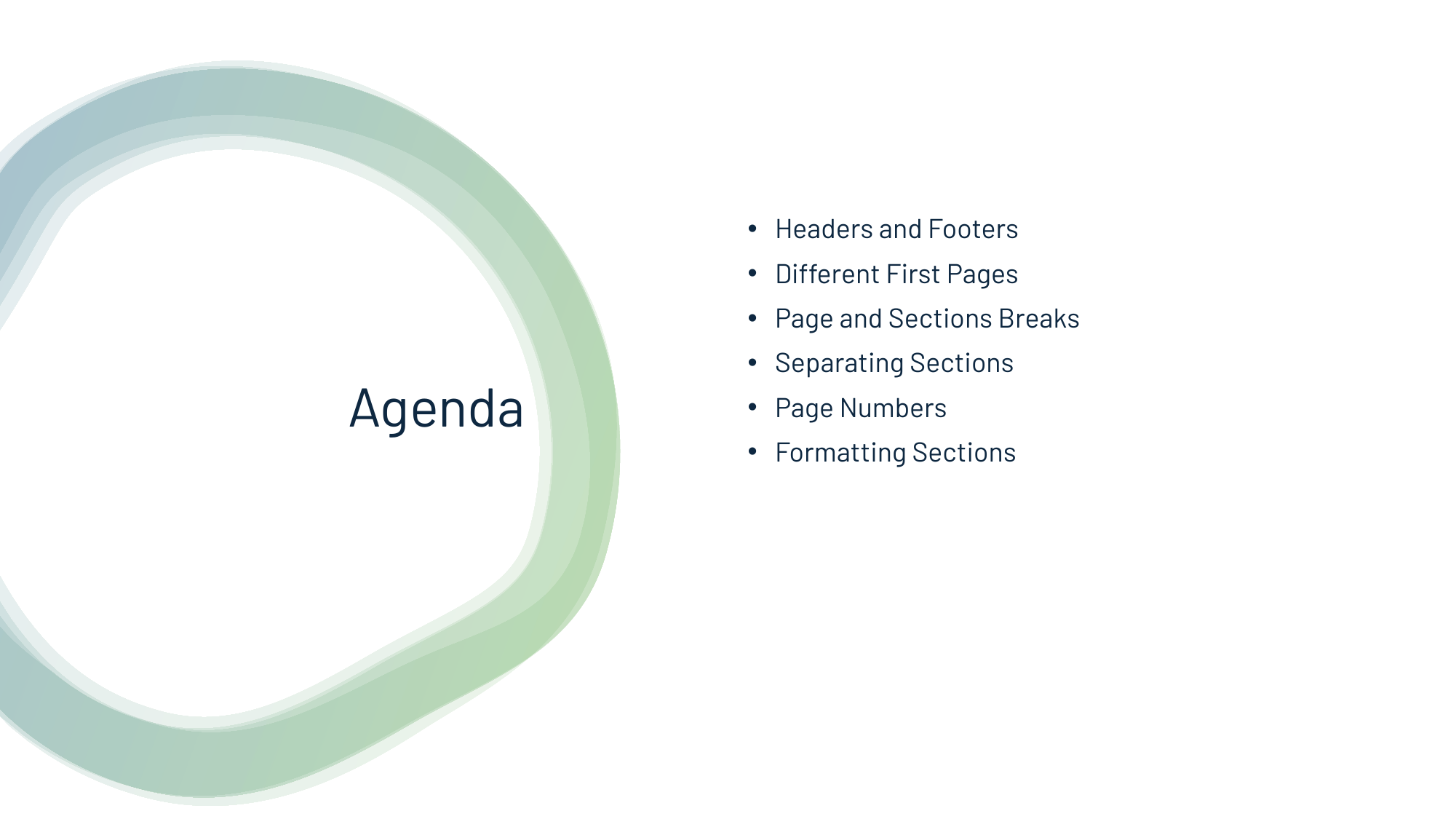

Headers and Footers
Different First Pages
Page and Sections Breaks
Separating Sections
Page Numbers
Formatting Sections

# Agenda